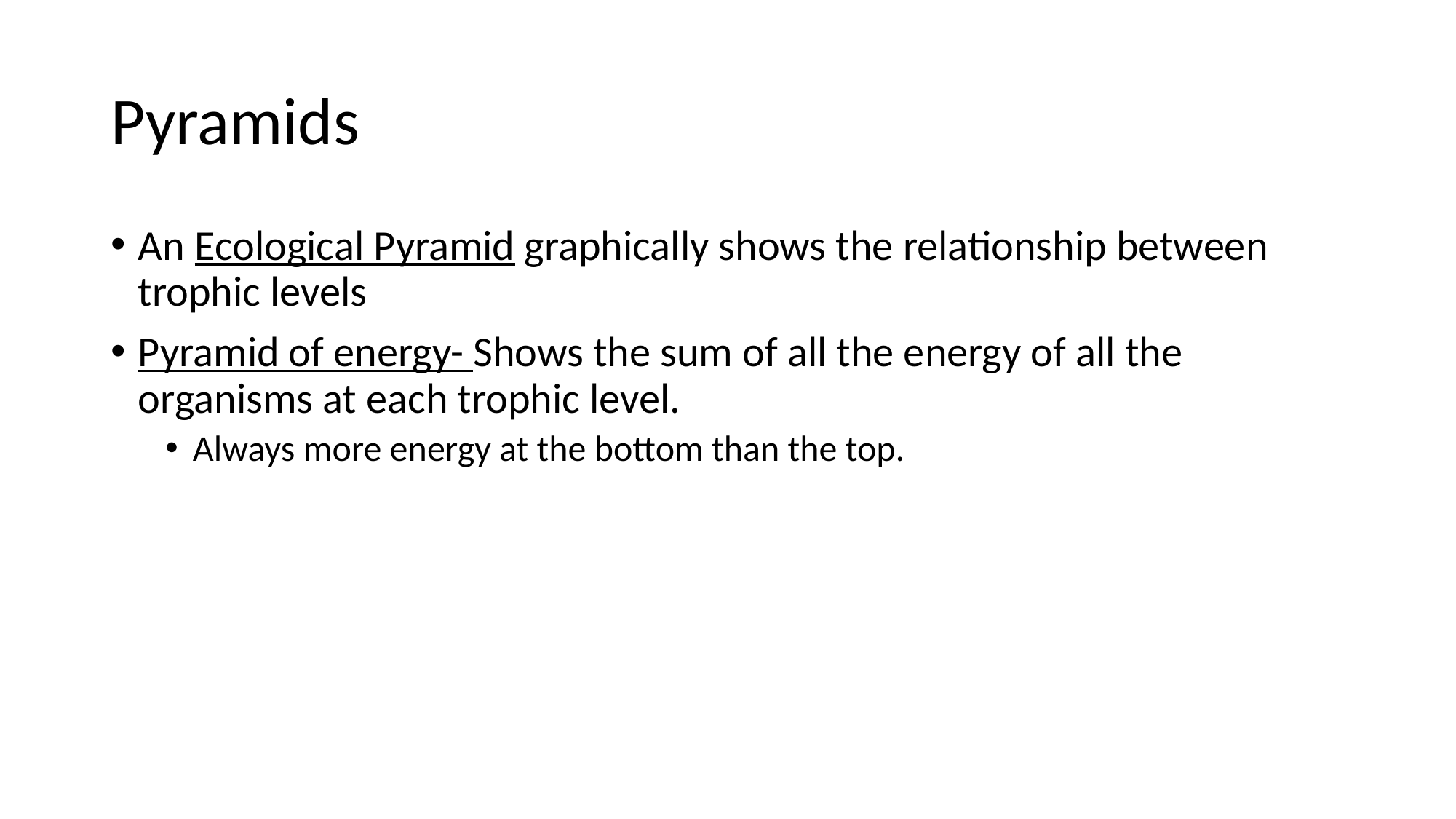

# Pyramids
An Ecological Pyramid graphically shows the relationship between trophic levels
Pyramid of energy- Shows the sum of all the energy of all the organisms at each trophic level.
Always more energy at the bottom than the top.